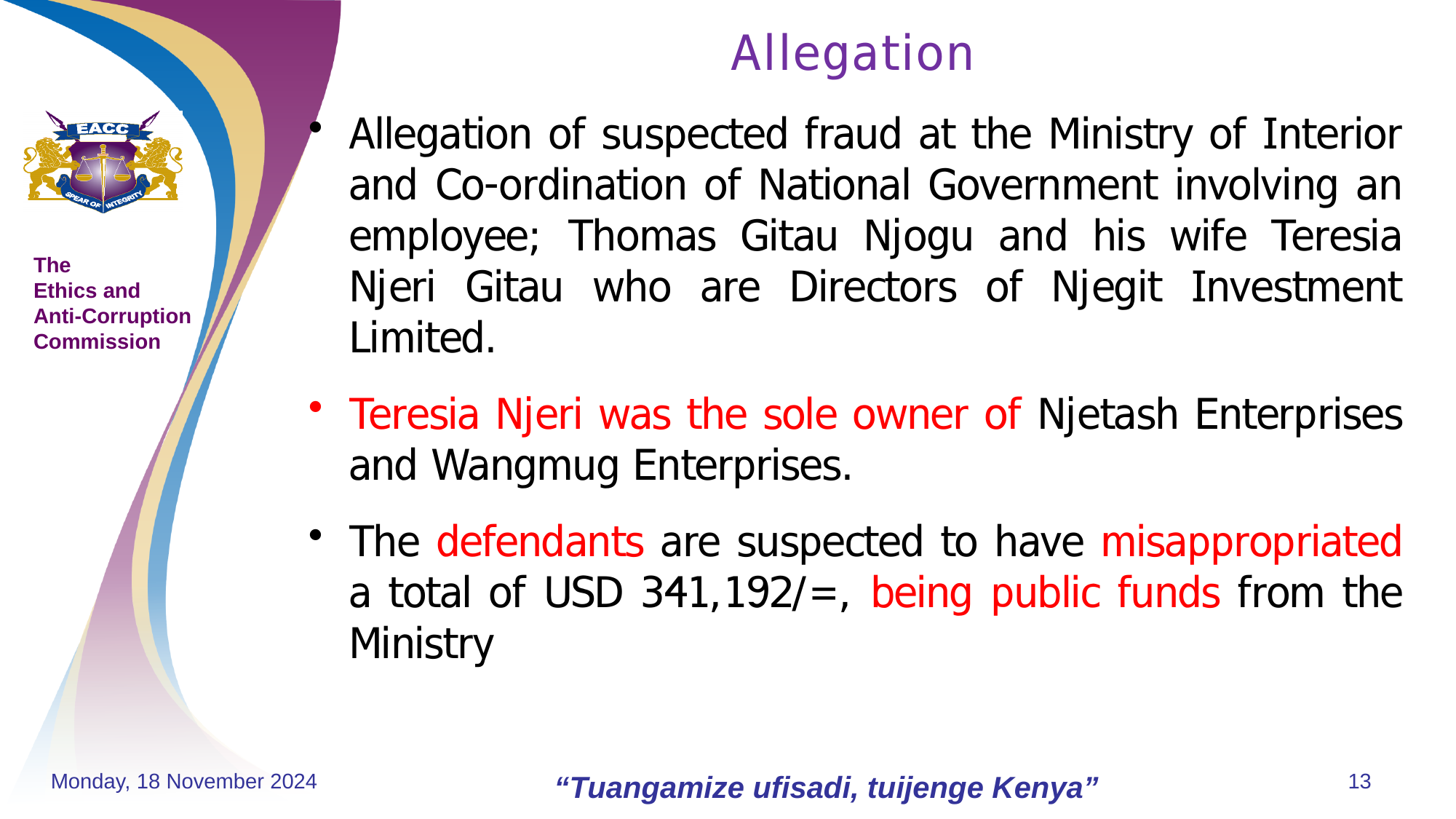

# Allegation
Allegation of suspected fraud at the Ministry of Interior and Co-ordination of National Government involving an employee; Thomas Gitau Njogu and his wife Teresia Njeri Gitau who are Directors of Njegit Investment Limited.

Teresia Njeri was the sole owner of Njetash Enterprises and Wangmug Enterprises.

The defendants are suspected to have misappropriated a total of USD 341,192/=, being public funds from the Ministry
Monday, 18 November 2024
“Tuangamize ufisadi, tuijenge Kenya”
13